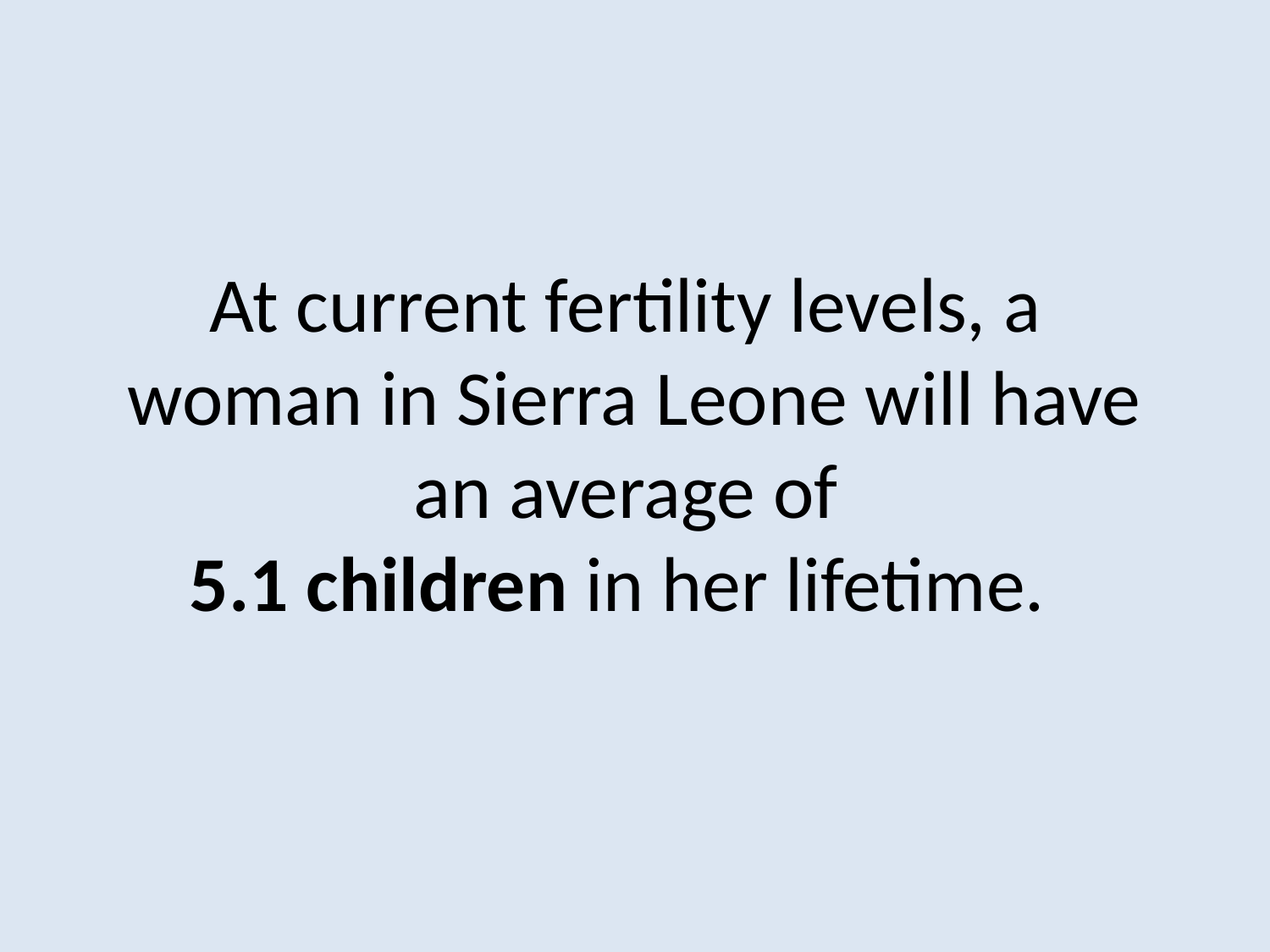

# At current fertility levels, a  woman in Sierra Leone will have an average of 5.1 children in her lifetime.